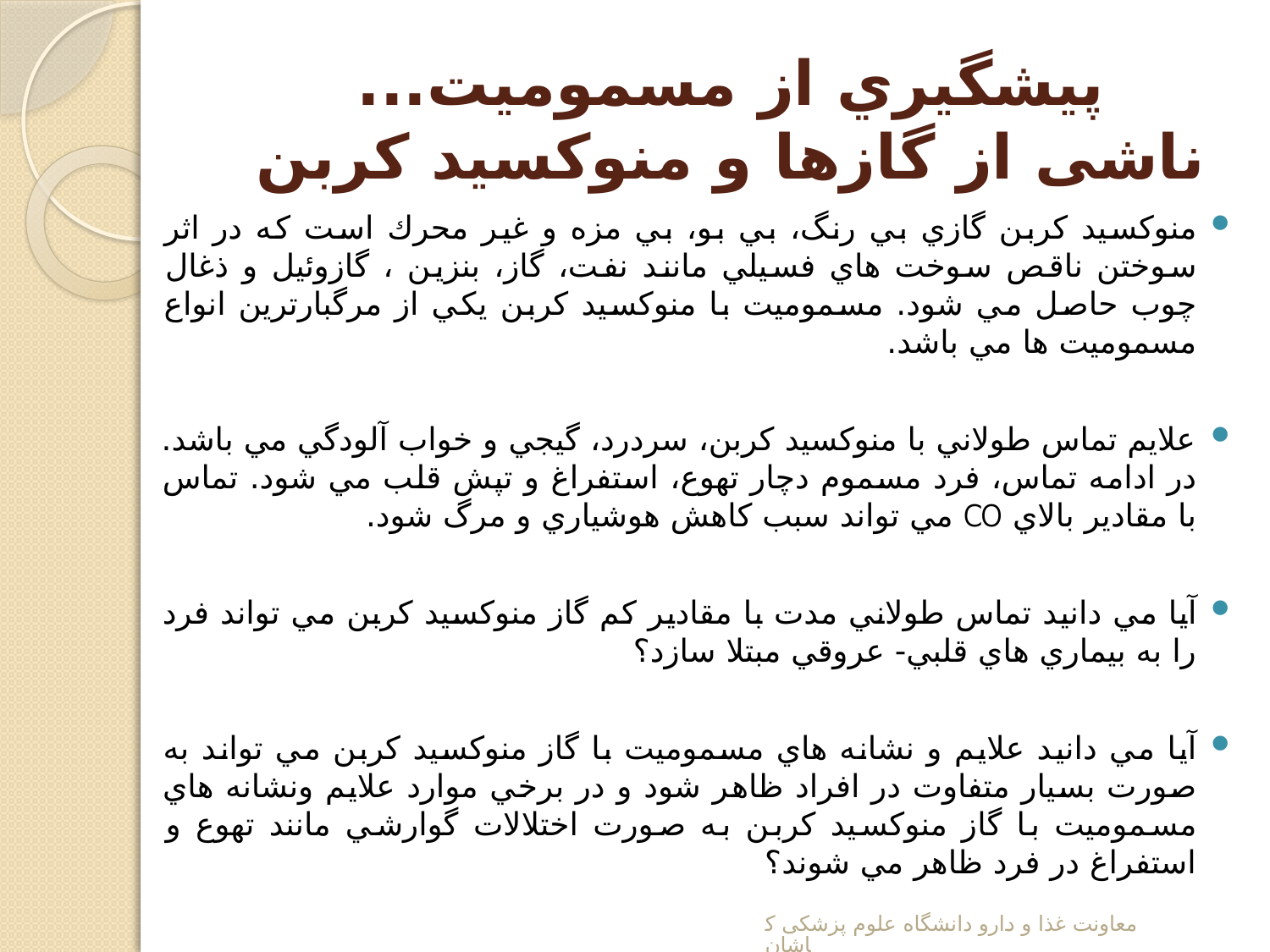

# پيشگيري از مسموميت... ناشی از گازها و منوکسيد کربن
منوكسيد كربن گازي بي رنگ، بي بو، بي مزه و غير محرك است كه در اثر سوختن ناقص سوخت هاي فسيلي مانند نفت، گاز، بنزين ، گازوئيل و ذغال چوب حاصل مي شود. مسموميت با منوكسيد كربن يكي از مرگبارترين انواع مسموميت ها مي باشد.

علايم تماس طولاني با منوكسيد كربن، سردرد، گيجي و خواب آلودگي مي باشد. در ادامه تماس، فرد مسموم دچار تهوع، استفراغ و تپش قلب مي شود. تماس با مقادير بالاي CO مي تواند سبب كاهش هوشياري و مرگ شود.

آيا مي دانيد تماس طولاني مدت با مقادير كم گاز منوكسيد كربن مي تواند فرد را به بيماري هاي قلبي- عروقي مبتلا سازد؟

آيا مي دانيد علايم و نشانه هاي مسموميت با گاز منوكسيد كربن مي تواند به صورت بسيار متفاوت در افراد ظاهر شود و در برخي موارد علايم ونشانه هاي مسموميت با گاز منوكسيد كربن به صورت اختلالات گوارشي مانند تهوع و استفراغ در فرد ظاهر مي شوند؟
معاونت غذا و دارو دانشگاه علوم پزشکی کاشان